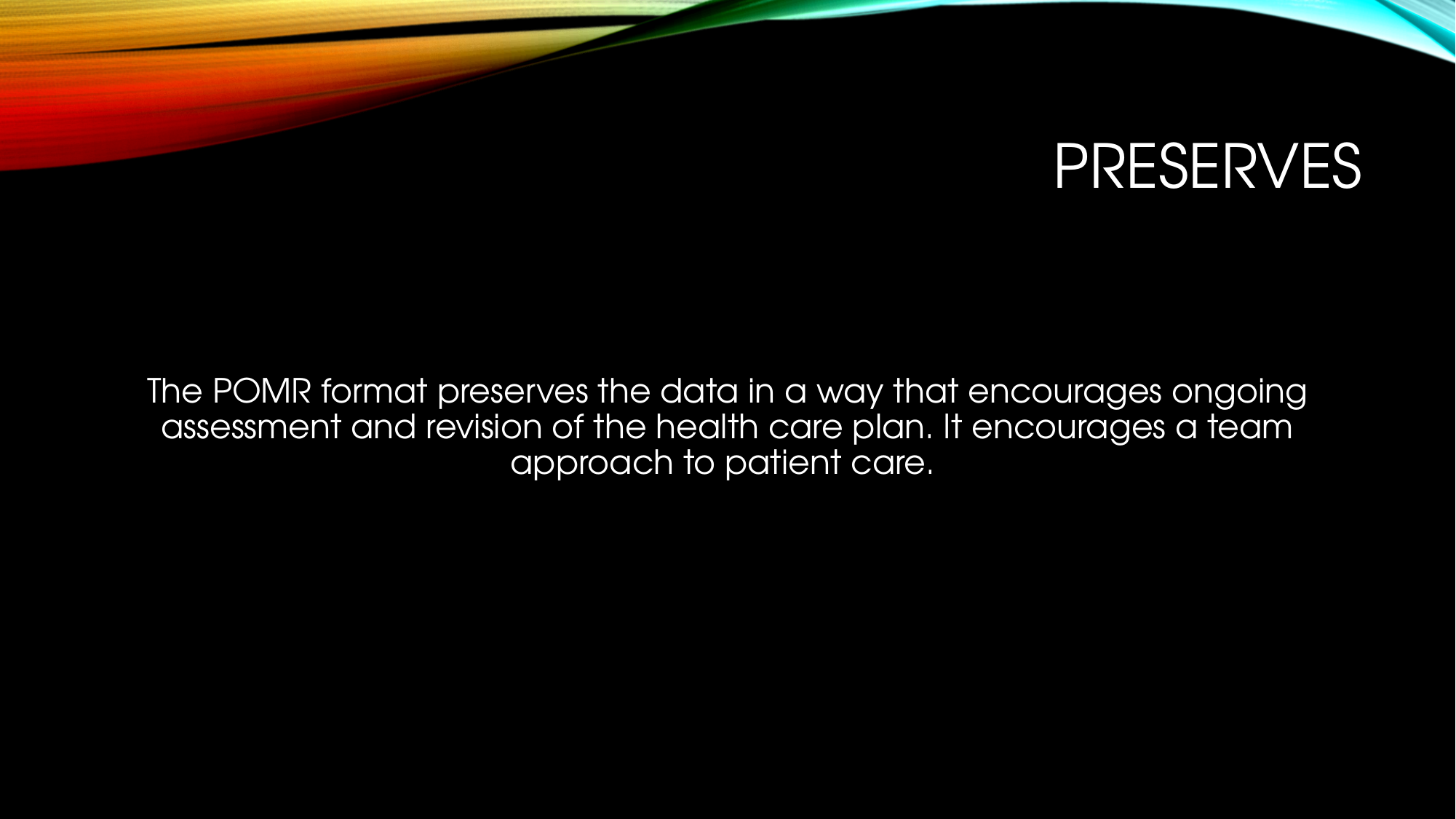

# Preserves

The POMR format preserves the data in a way that encourages ongoing assessment and revision of the health care plan. It encourages a team approach to patient care.